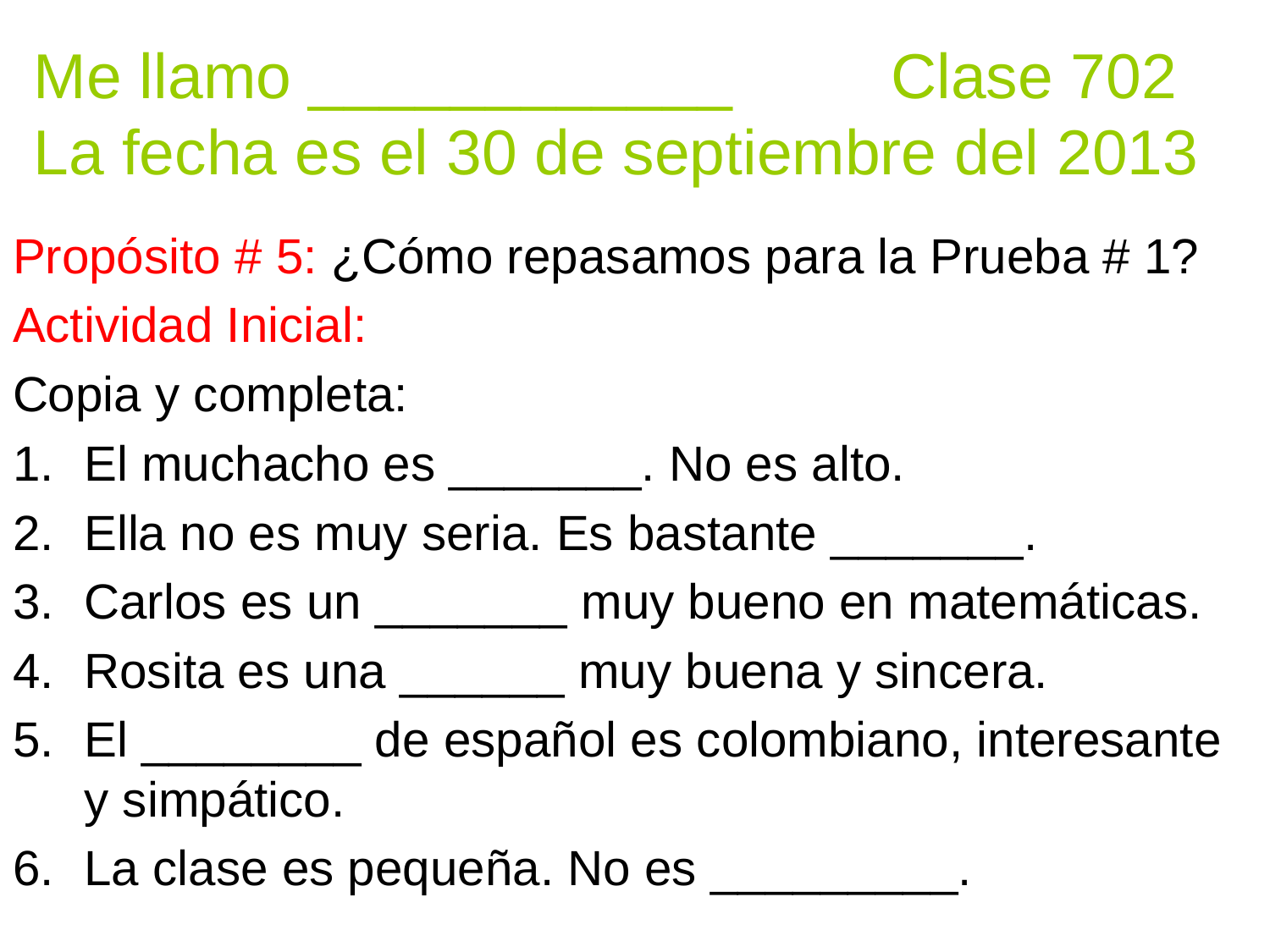

# Me llamo ____________         Clase 702 La fecha es el 30 de septiembre del 2013
Propósito # 5: ¿Cómo repasamos para la Prueba # 1?
Actividad Inicial:
Copia y completa:
El muchacho es _______. No es alto.
Ella no es muy seria. Es bastante _______.
Carlos es un _______ muy bueno en matemáticas.
Rosita es una ______ muy buena y sincera.
El ________ de español es colombiano, interesante y simpático.
La clase es pequeña. No es _________.